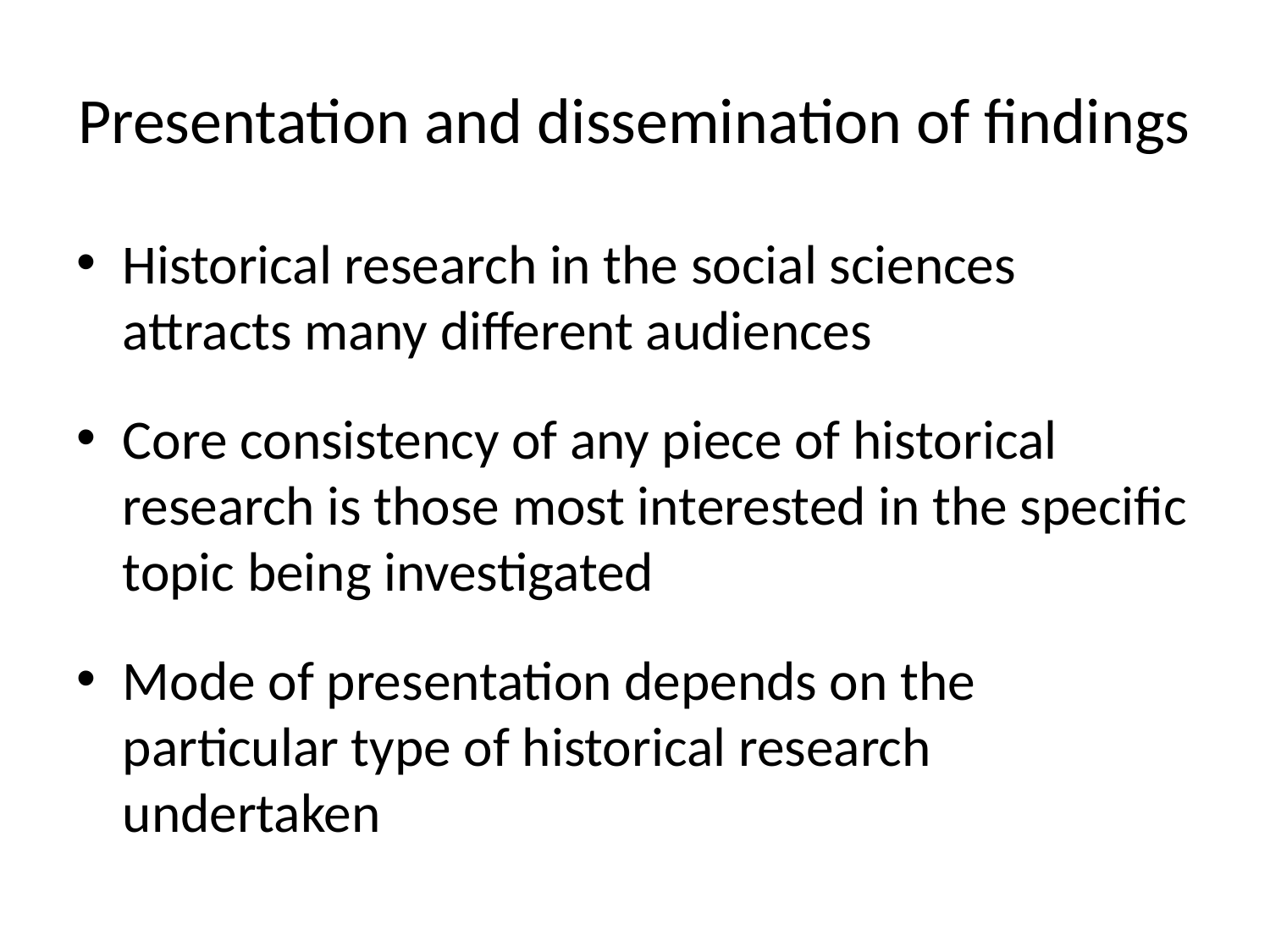

# Presentation and dissemination of findings
Historical research in the social sciences attracts many different audiences
Core consistency of any piece of historical research is those most interested in the specific topic being investigated
Mode of presentation depends on the particular type of historical research undertaken